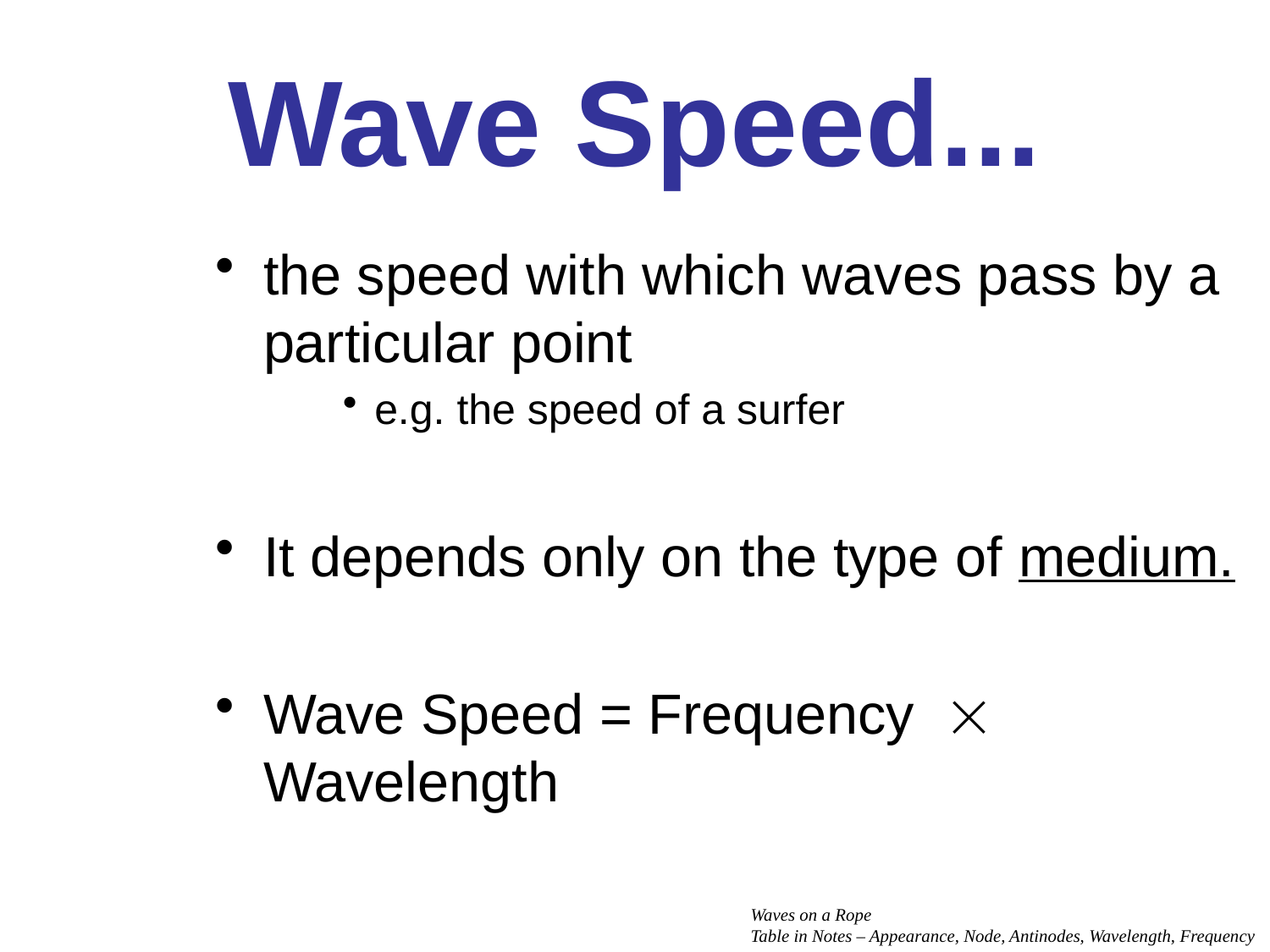

# Wave Speed...
the speed with which waves pass by a particular point
e.g. the speed of a surfer

It depends only on the type of medium.

Wave Speed = Frequency  × Wavelength

Waves on a Rope
Table in Notes – Appearance, Node, Antinodes, Wavelength, Frequency